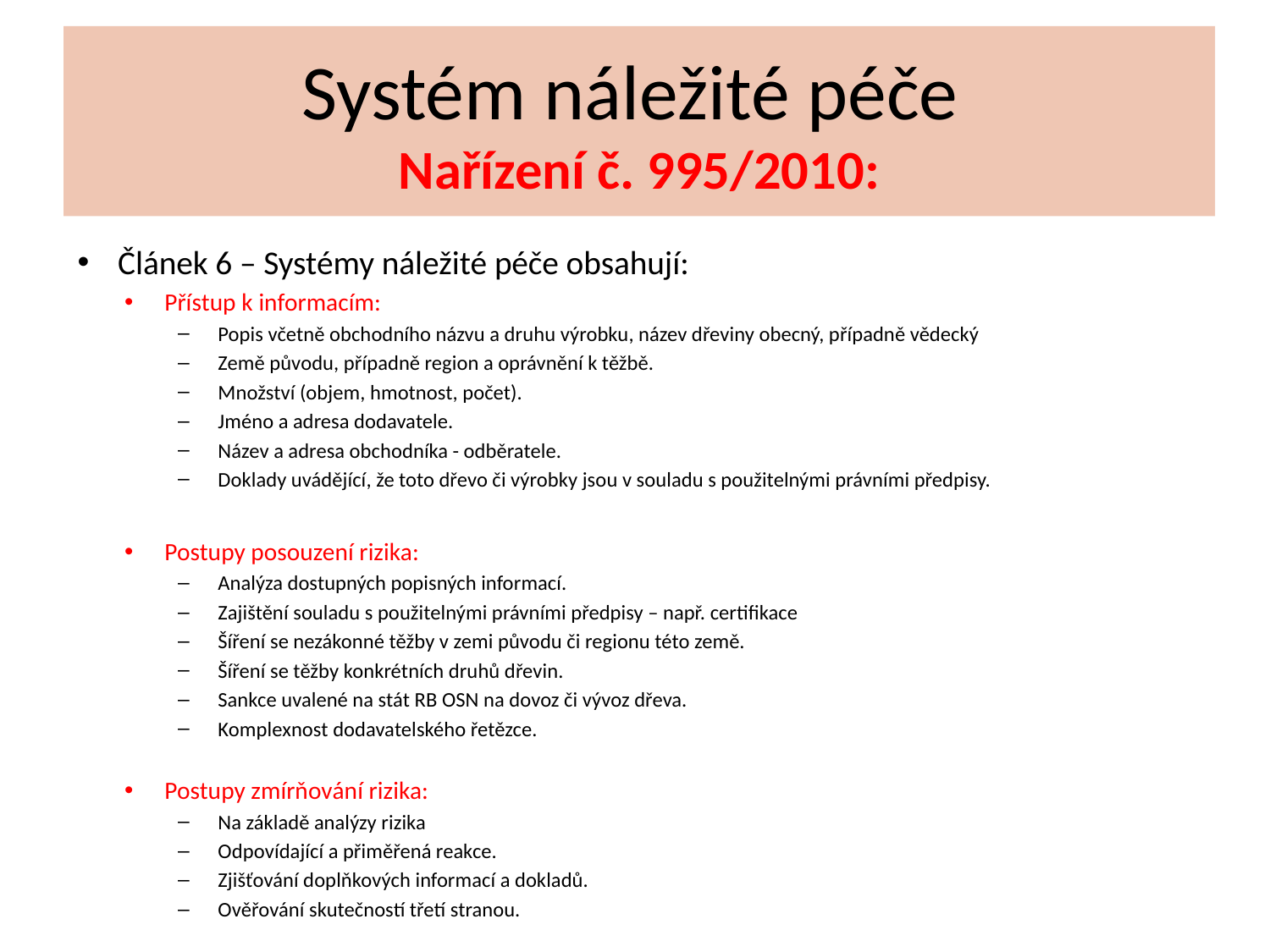

# Systém náležité péče Nařízení č. 995/2010:

Článek 6 – Systémy náležité péče obsahují:
Přístup k informacím:
Popis včetně obchodního názvu a druhu výrobku, název dřeviny obecný, případně vědecký
Země původu, případně region a oprávnění k těžbě.
Množství (objem, hmotnost, počet).
Jméno a adresa dodavatele.
Název a adresa obchodníka - odběratele.
Doklady uvádějící, že toto dřevo či výrobky jsou v souladu s použitelnými právními předpisy.

Postupy posouzení rizika:
Analýza dostupných popisných informací.
Zajištění souladu s použitelnými právními předpisy – např. certifikace
Šíření se nezákonné těžby v zemi původu či regionu této země.
Šíření se těžby konkrétních druhů dřevin.
Sankce uvalené na stát RB OSN na dovoz či vývoz dřeva.
Komplexnost dodavatelského řetězce.

Postupy zmírňování rizika:
Na základě analýzy rizika
Odpovídající a přiměřená reakce.
Zjišťování doplňkových informací a dokladů.
Ověřování skutečností třetí stranou.